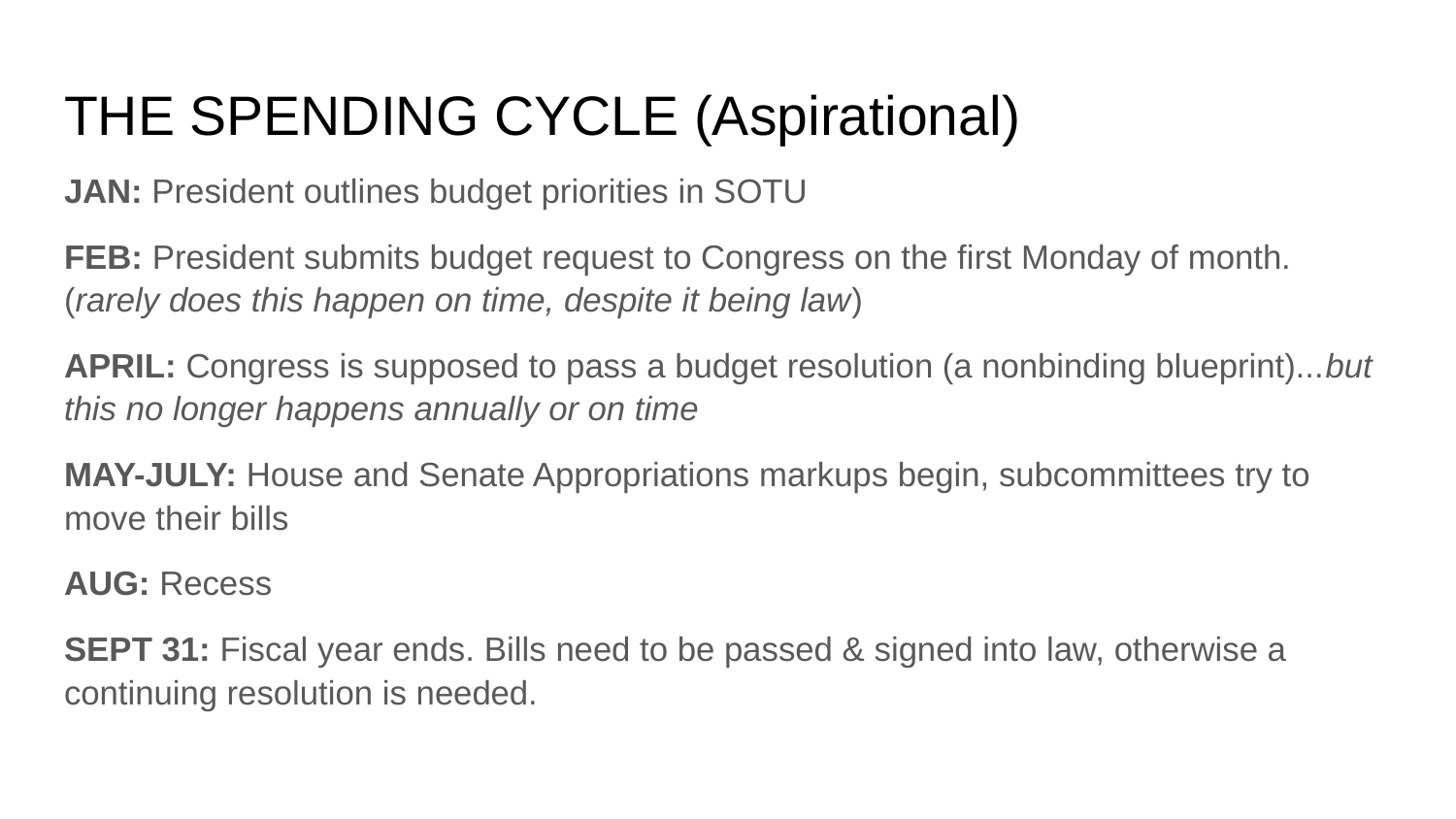

# THE SPENDING CYCLE (Aspirational)
JAN: President outlines budget priorities in SOTU
FEB: President submits budget request to Congress on the first Monday of month. (rarely does this happen on time, despite it being law)
APRIL: Congress is supposed to pass a budget resolution (a nonbinding blueprint)...but this no longer happens annually or on time
MAY-JULY: House and Senate Appropriations markups begin, subcommittees try to move their bills
AUG: Recess
SEPT 31: Fiscal year ends. Bills need to be passed & signed into law, otherwise a continuing resolution is needed.